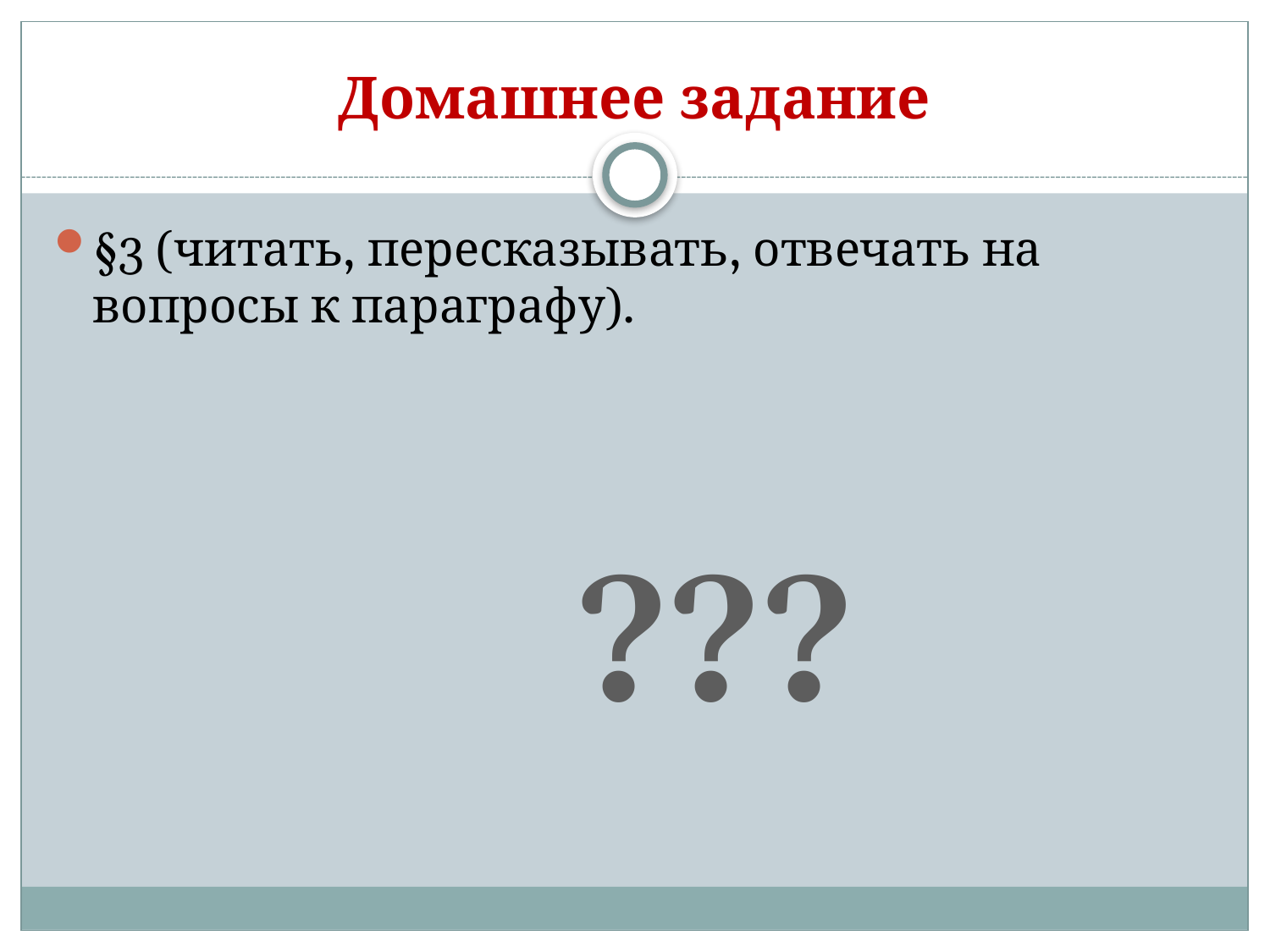

# Домашнее задание
§3 (читать, пересказывать, отвечать на вопросы к параграфу).

???